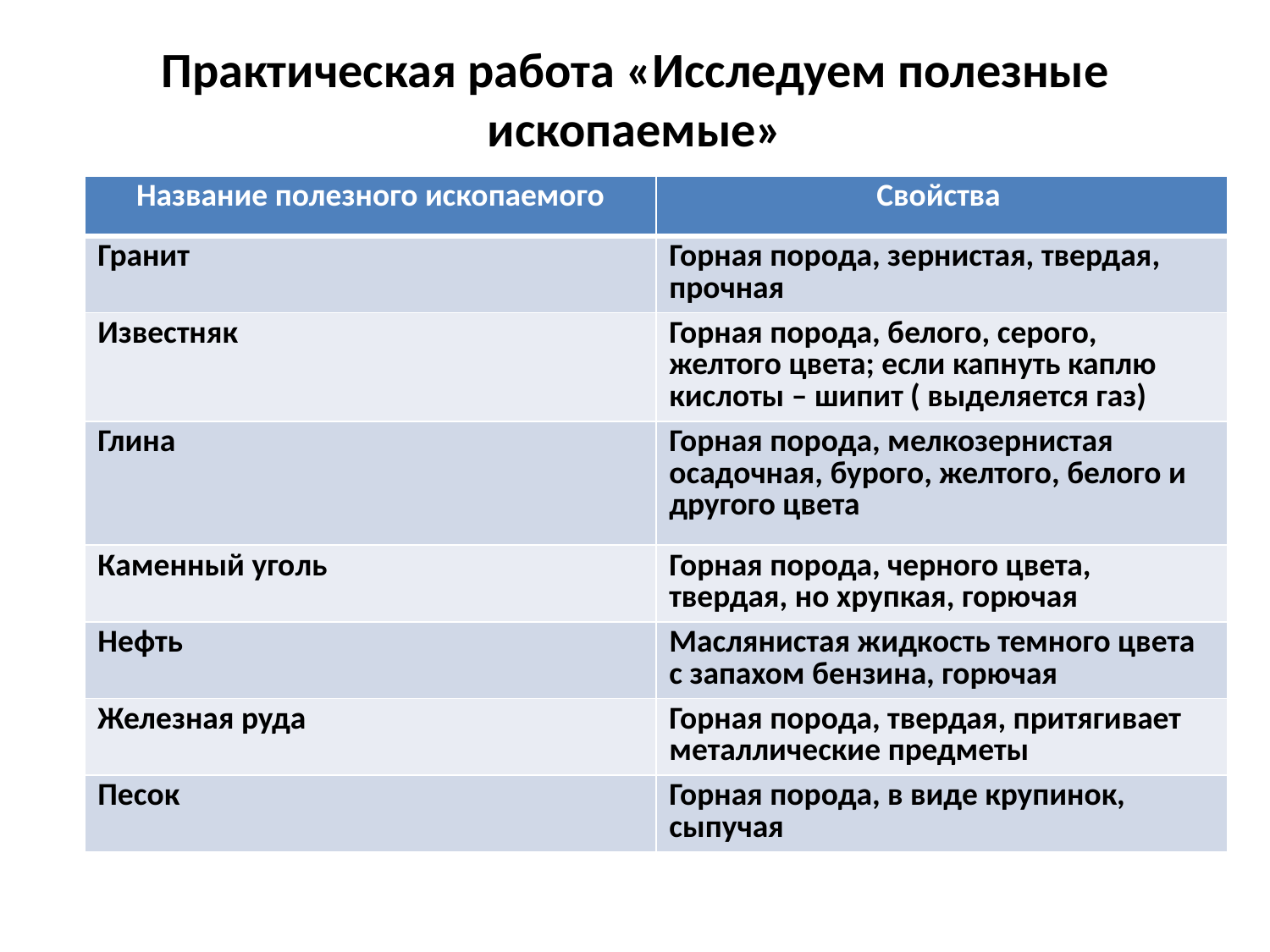

# Практическая работа «Исследуем полезные ископаемые»
| Название полезного ископаемого | Свойства |
| --- | --- |
| Гранит | Горная порода, зернистая, твердая, прочная |
| Известняк | Горная порода, белого, серого, желтого цвета; если капнуть каплю кислоты – шипит ( выделяется газ) |
| Глина | Горная порода, мелкозернистая осадочная, бурого, желтого, белого и другого цвета |
| Каменный уголь | Горная порода, черного цвета, твердая, но хрупкая, горючая |
| Нефть | Маслянистая жидкость темного цвета с запахом бензина, горючая |
| Железная руда | Горная порода, твердая, притягивает металлические предметы |
| Песок | Горная порода, в виде крупинок, сыпучая |